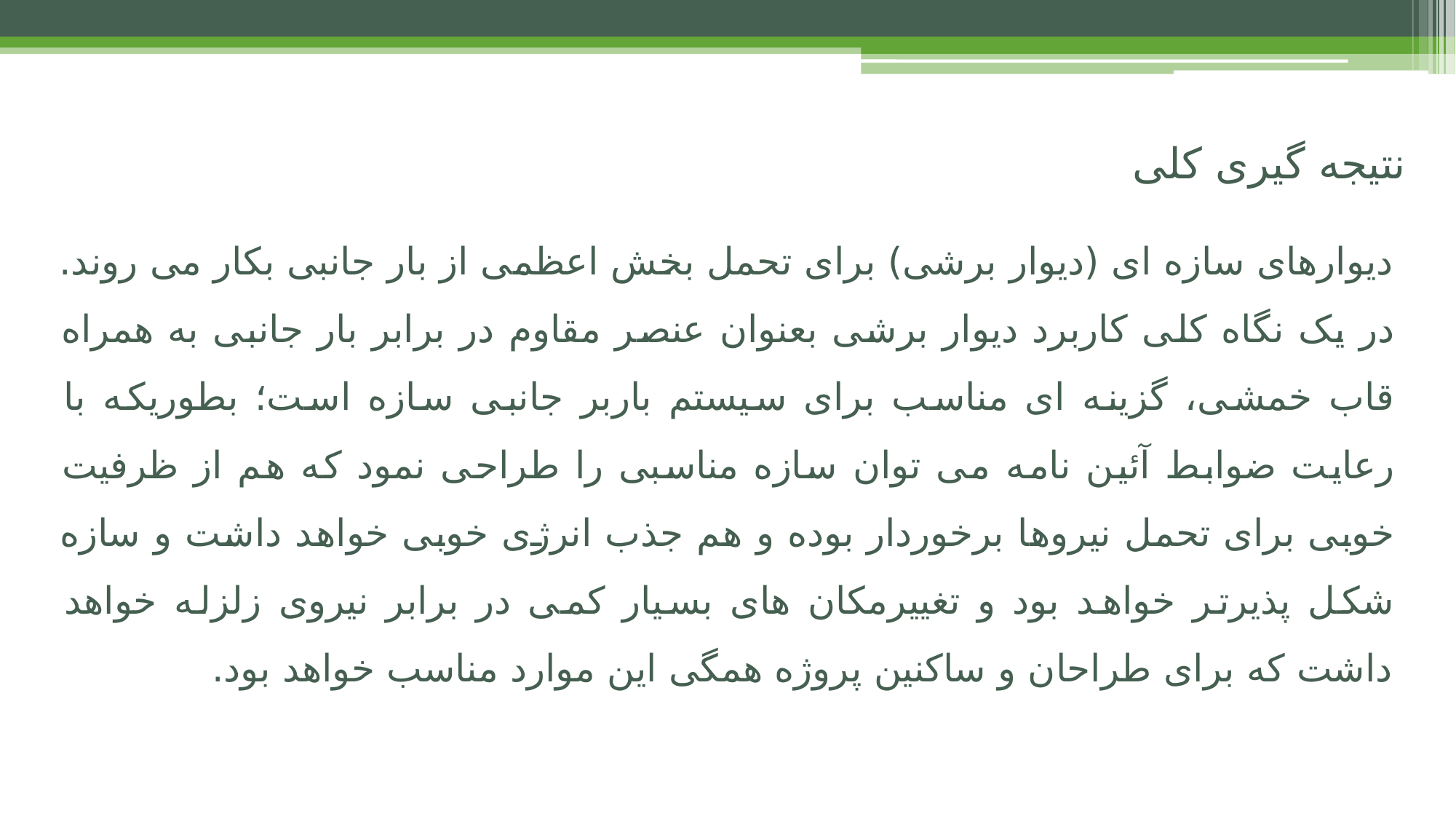

# نتیجه گیری کلی
دیوارهای سازه ای (دیوار برشی) برای تحمل بخش اعظمی از بار جانبی بکار می روند. در یک نگاه کلی کاربرد دیوار برشی بعنوان عنصر مقاوم در برابر بار جانبی به همراه قاب خمشی، گزینه ای مناسب برای سیستم باربر جانبی سازه است؛ بطوریکه با رعایت ضوابط آئین نامه می توان سازه مناسبی را طراحی نمود که هم از ظرفیت خوبی برای تحمل نیروها برخوردار بوده و هم جذب انرژی خوبی خواهد داشت و سازه شکل پذیرتر خواهد بود و تغییرمکان های بسیار کمی در برابر نیروی زلزله خواهد داشت که برای طراحان و ساکنین پروژه همگی این موارد مناسب خواهد بود.